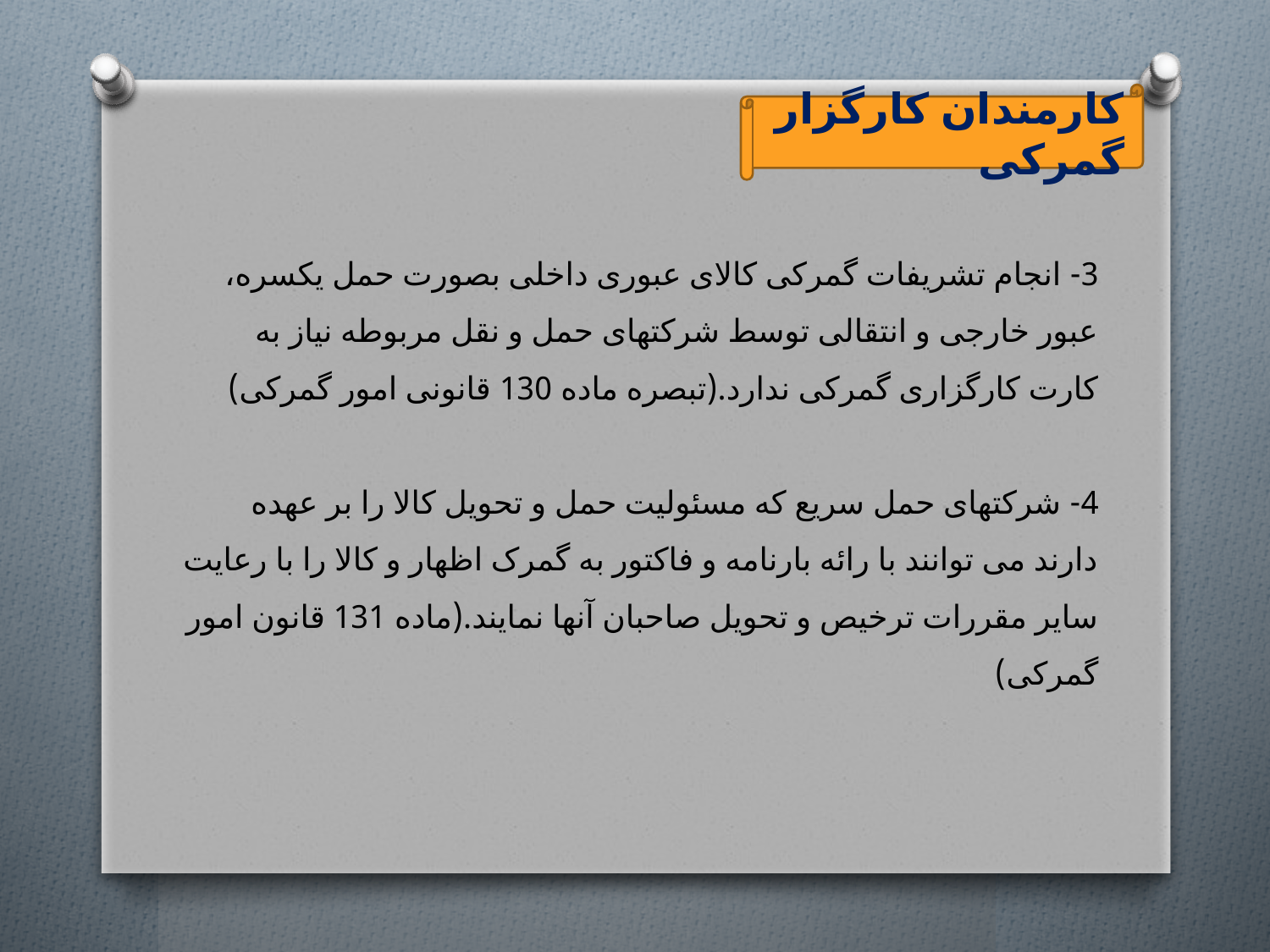

کارمندان کارگزار گمرکی

3- انجام تشریفات گمرکی کالای عبوری داخلی بصورت حمل یکسره، عبور خارجی و انتقالی توسط شرکتهای حمل و نقل مربوطه نیاز به کارت کارگزاری گمرکی ندارد.(تبصره ماده 130 قانونی امور گمرکی)

4- شرکتهای حمل سریع که مسئولیت حمل و تحویل کالا را بر عهده دارند می توانند با رائه بارنامه و فاکتور به گمرک اظهار و کالا را با رعایت سایر مقررات ترخیص و تحویل صاحبان آنها نمایند.(ماده 131 قانون امور گمرکی)